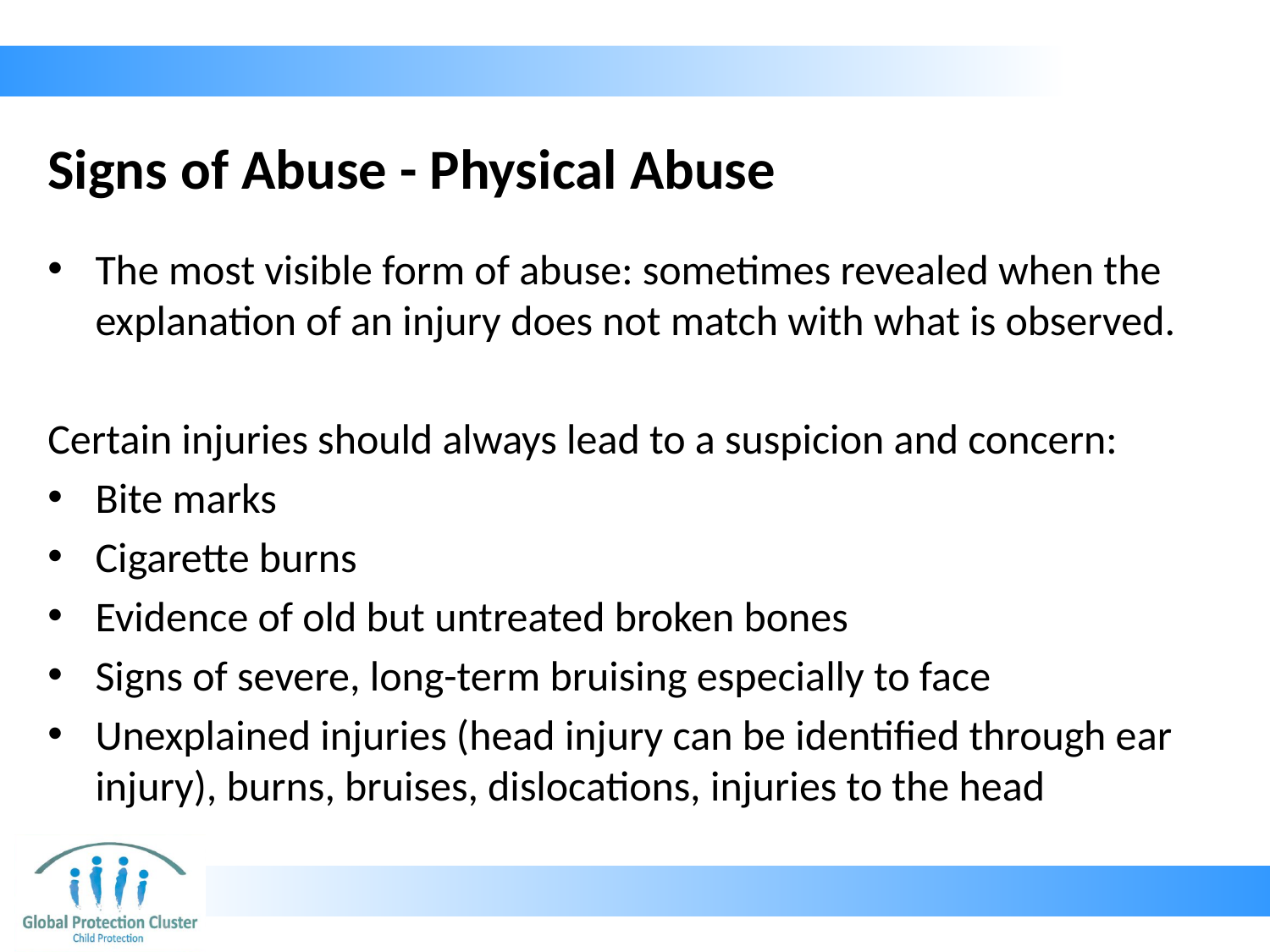

# Signs of Abuse - Physical Abuse
The most visible form of abuse: sometimes revealed when the explanation of an injury does not match with what is observed.

Certain injuries should always lead to a suspicion and concern:
Bite marks
Cigarette burns
Evidence of old but untreated broken bones
Signs of severe, long-term bruising especially to face
Unexplained injuries (head injury can be identified through ear injury), burns, bruises, dislocations, injuries to the head